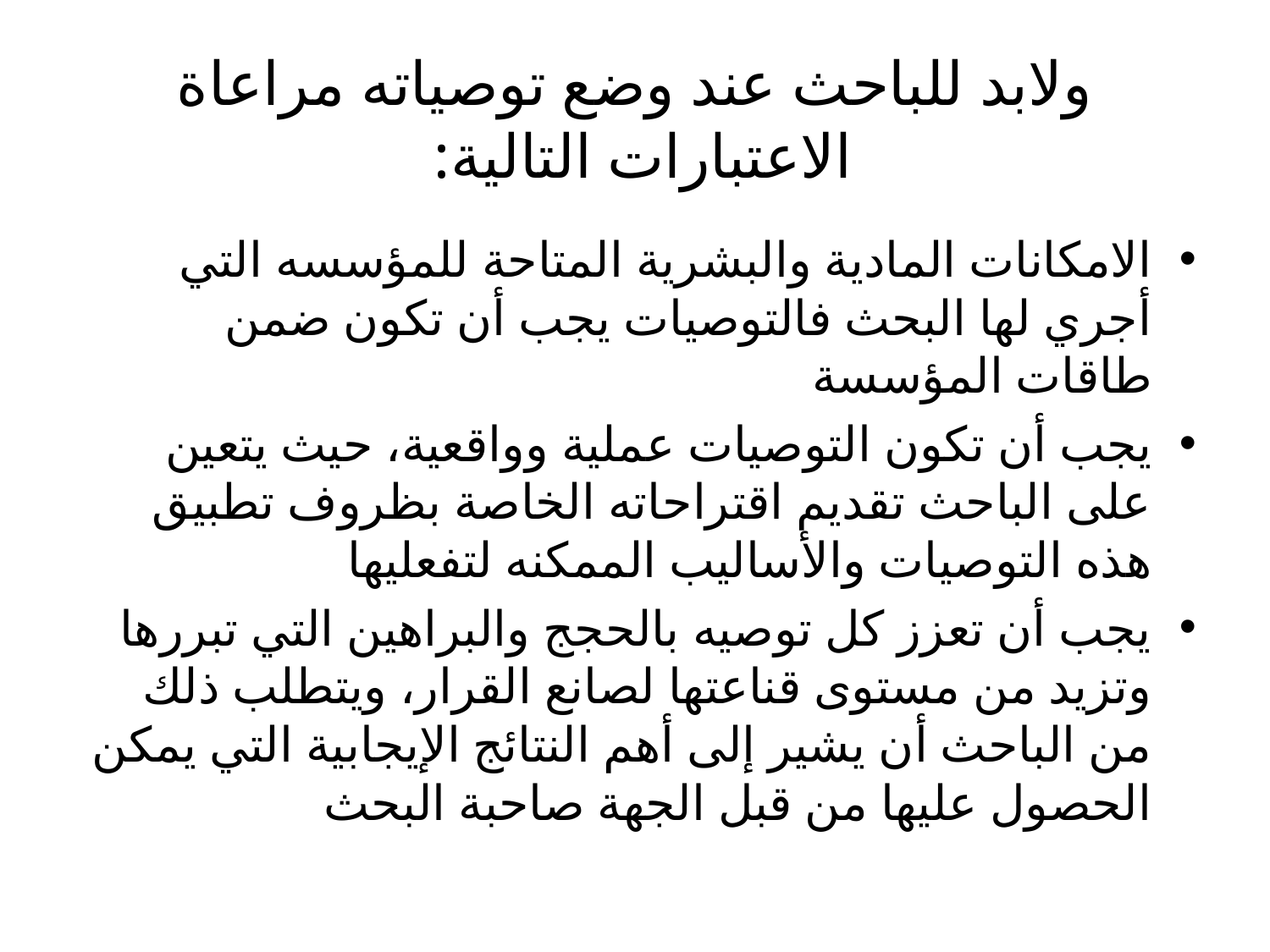

# ولابد للباحث عند وضع توصياته مراعاة الاعتبارات التالية:
الامكانات المادية والبشرية المتاحة للمؤسسه التي أجري لها البحث فالتوصيات يجب أن تكون ضمن طاقات المؤسسة
يجب أن تكون التوصيات عملية وواقعية، حيث يتعين على الباحث تقديم اقتراحاته الخاصة بظروف تطبيق هذه التوصيات والأساليب الممكنه لتفعليها
يجب أن تعزز كل توصيه بالحجج والبراهين التي تبررها وتزيد من مستوى قناعتها لصانع القرار، ويتطلب ذلك من الباحث أن يشير إلى أهم النتائج الإيجابية التي يمكن الحصول عليها من قبل الجهة صاحبة البحث